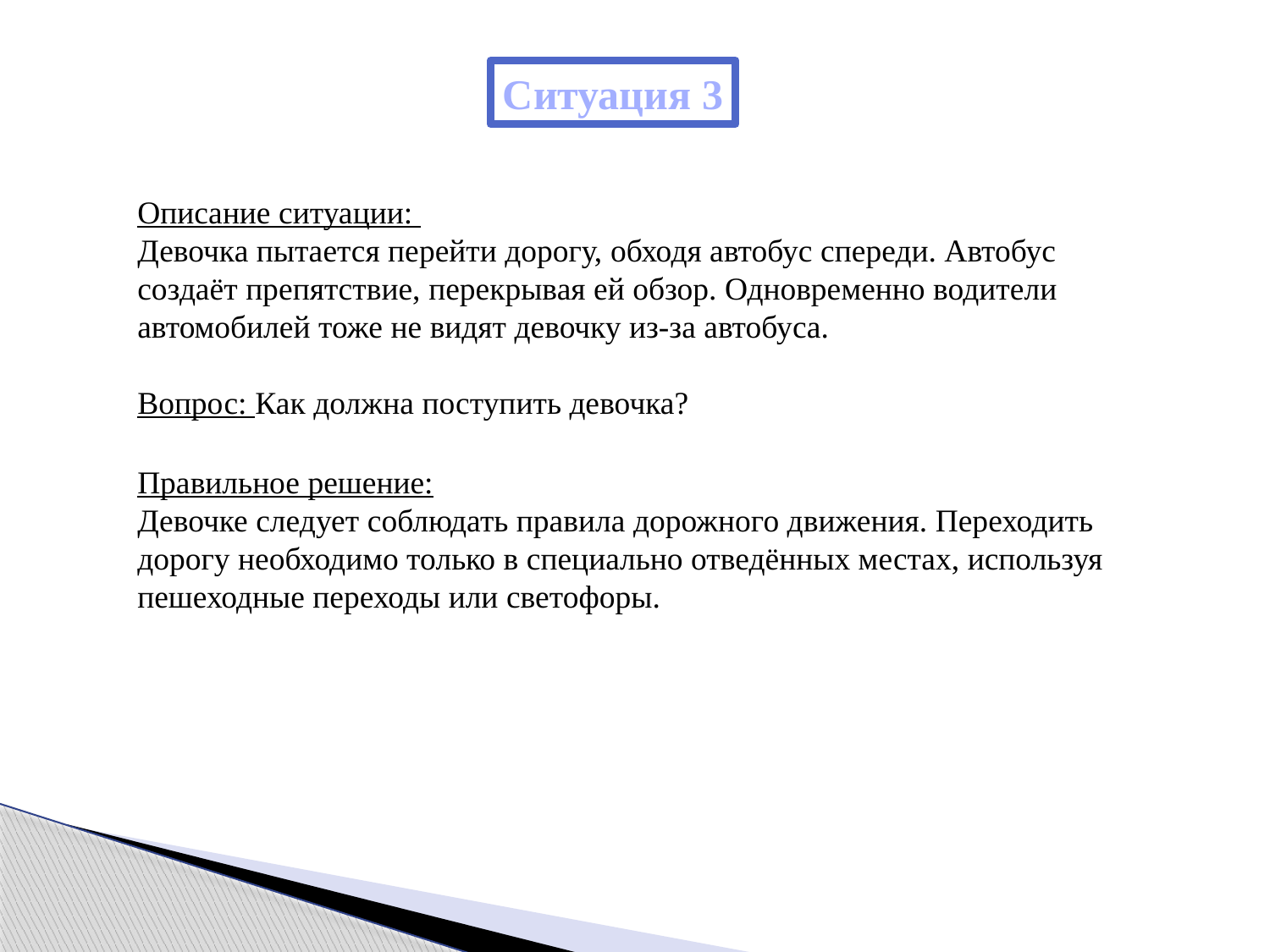

Ситуация 3
Описание ситуации:
Девочка пытается перейти дорогу, обходя автобус спереди. Автобус создаёт препятствие, перекрывая ей обзор. Одновременно водители автомобилей тоже не видят девочку из-за автобуса.

Вопрос: Как должна поступить девочка?

Правильное решение:
Девочке следует соблюдать правила дорожного движения. Переходить дорогу необходимо только в специально отведённых местах, используя пешеходные переходы или светофоры.